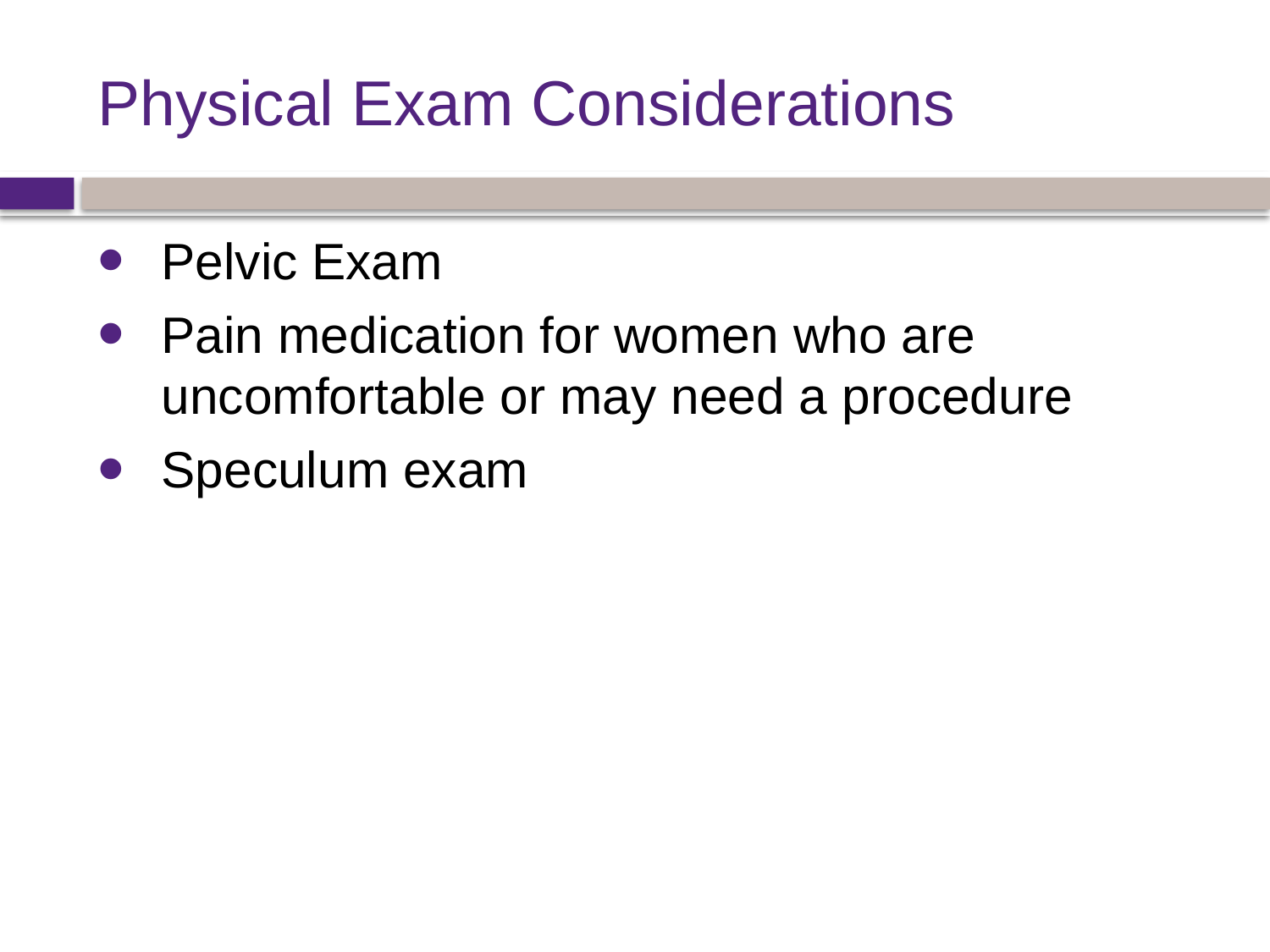

# Physical Exam Considerations
Pelvic Exam
Pain medication for women who are uncomfortable or may need a procedure
Speculum exam